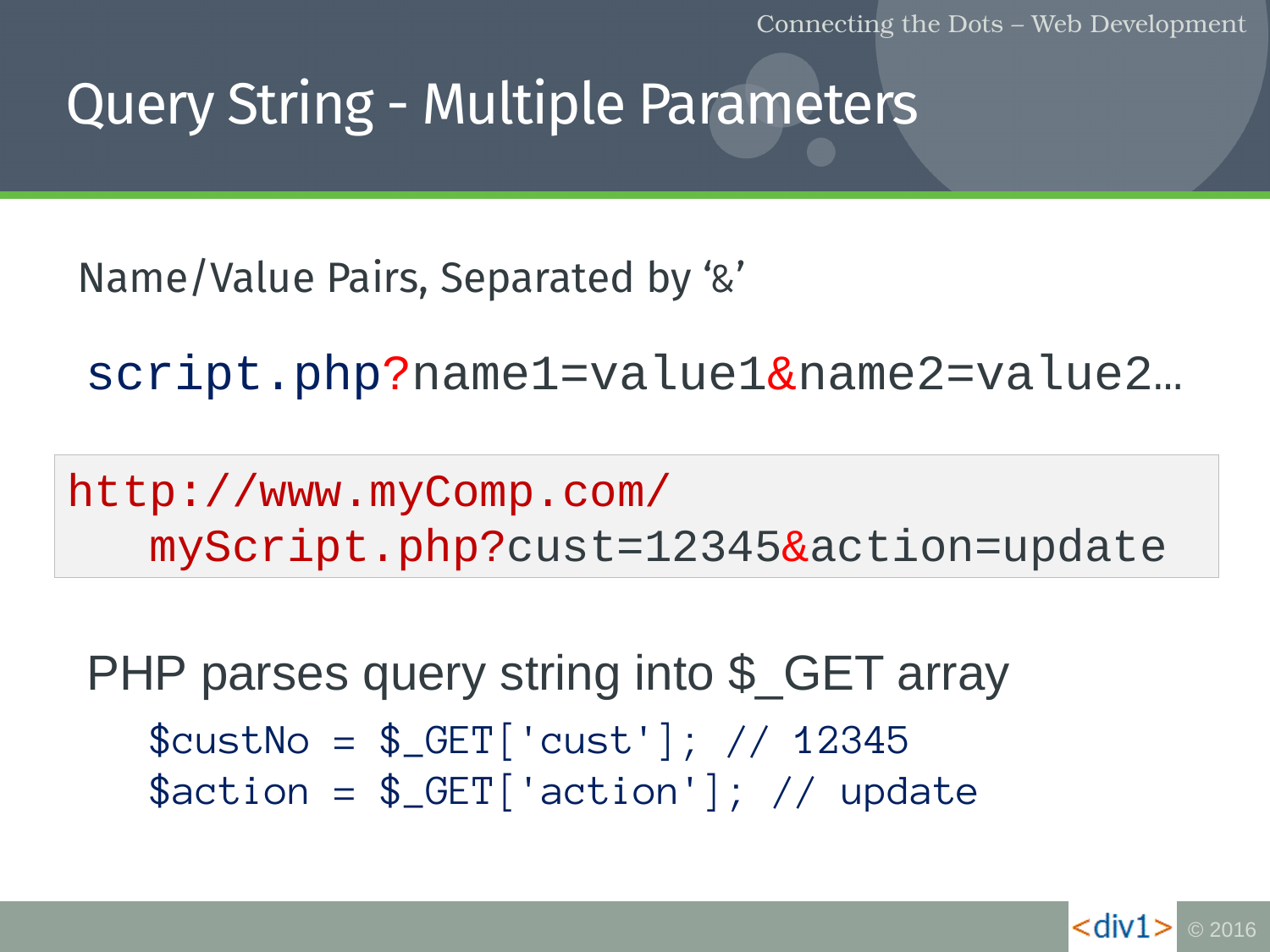

Query String - Multiple Parameters
Name/Value Pairs, Separated by ‘&’
script.php?name1=value1&name2=value2…

http://www.myComp.com/
   myScript.php?cust=12345&action=update
PHP parses query string into $_GET array
$custNo = $_GET['cust']; // 12345
$action = $_GET['action']; // update